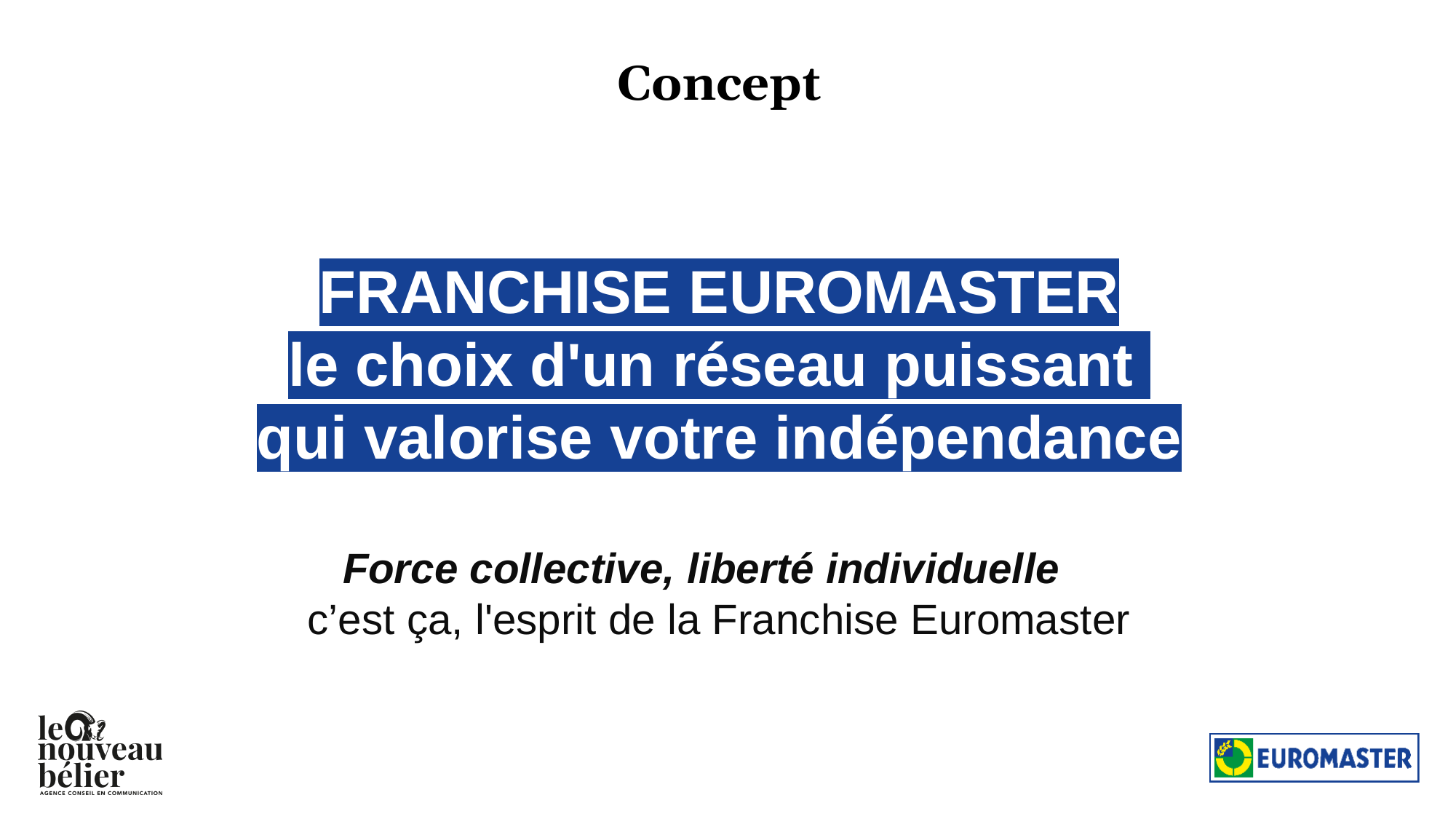

Concept

FRANCHISE EUROMASTER
le choix d'un réseau puissant
qui valorise votre indépendance
Force collective, liberté individuelle
c’est ça, l'esprit de la Franchise Euromaster